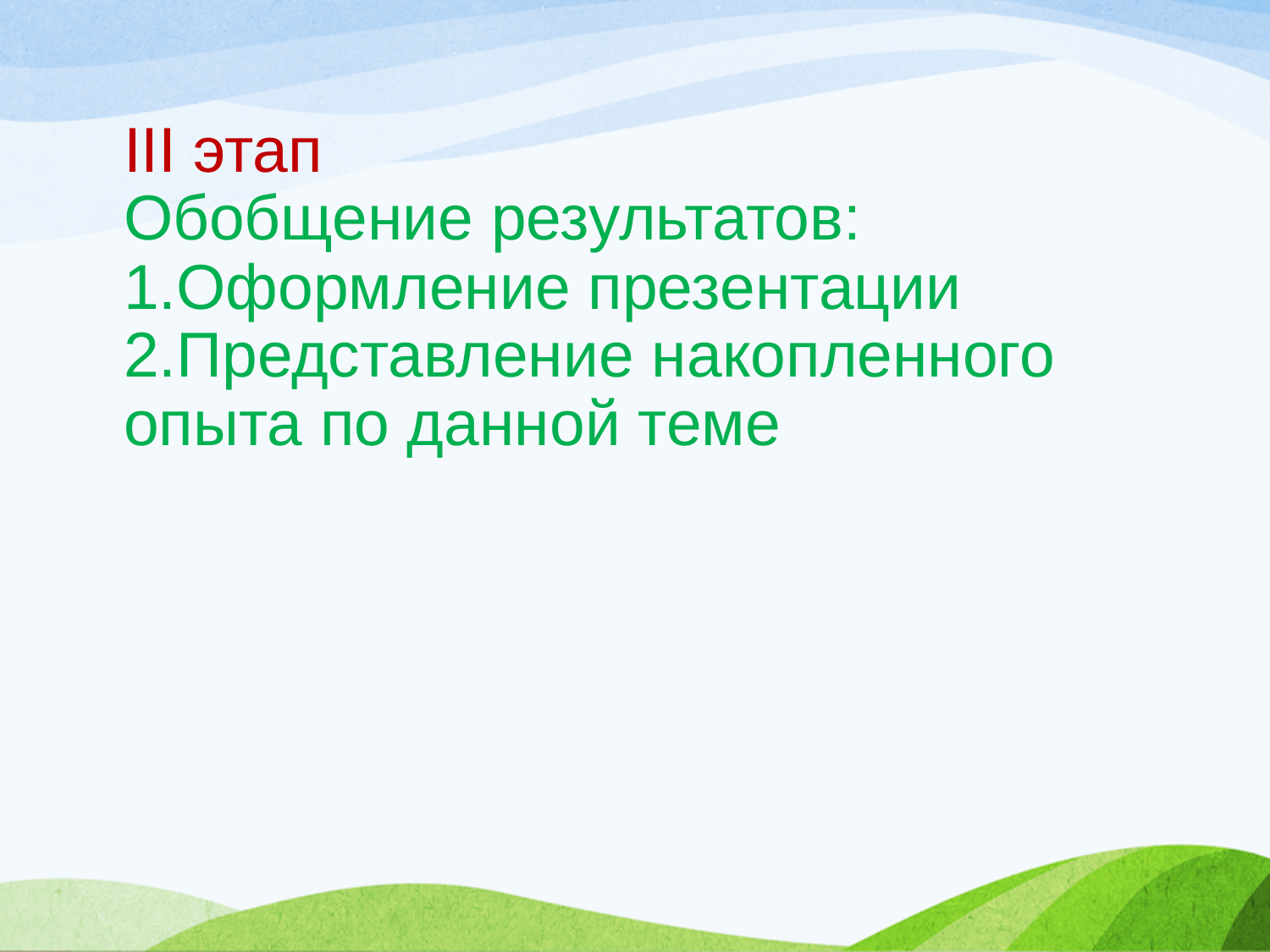

# III этап Обобщение результатов: 1.Оформление презентации 2.Представление накопленного опыта по данной теме